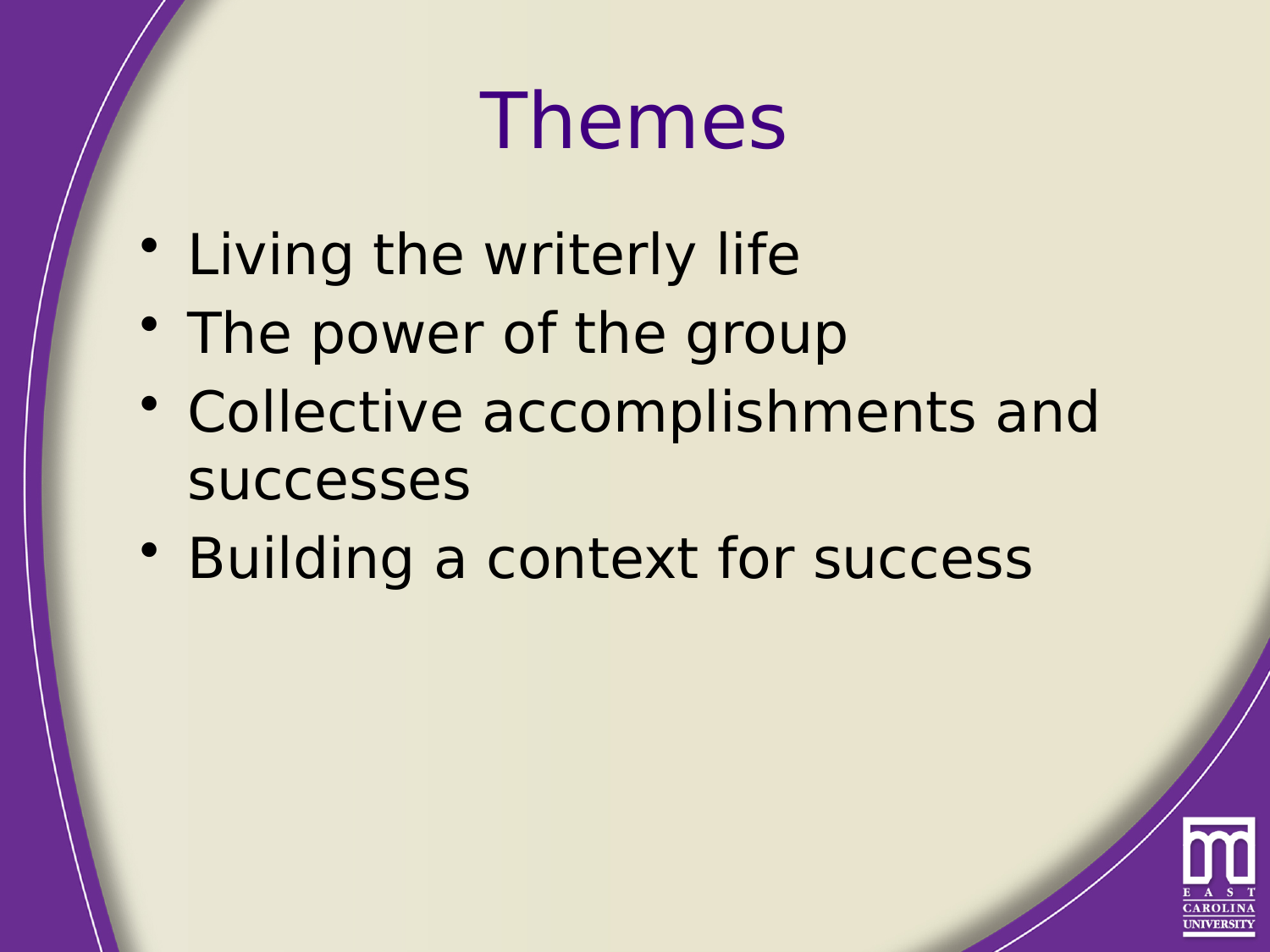

# Themes
Living the writerly life
The power of the group
Collective accomplishments and successes
Building a context for success